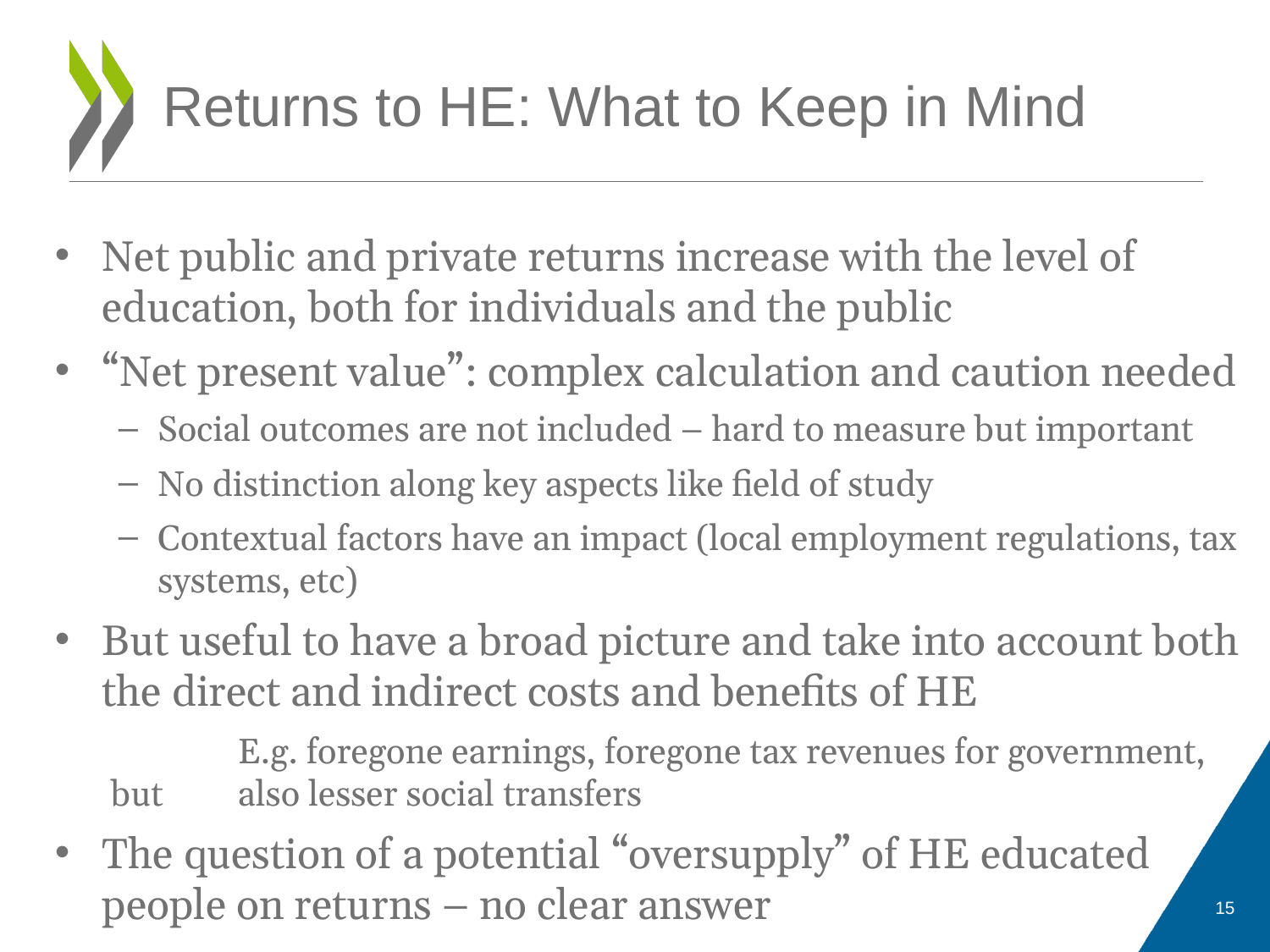

# Returns to HE: What to Keep in Mind
Net public and private returns increase with the level of education, both for individuals and the public
“Net present value”: complex calculation and caution needed
Social outcomes are not included – hard to measure but important
No distinction along key aspects like field of study
Contextual factors have an impact (local employment regulations, tax systems, etc)
But useful to have a broad picture and take into account both the direct and indirect costs and benefits of HE
	E.g. foregone earnings, foregone tax revenues for government, but 	also lesser social transfers
The question of a potential “oversupply” of HE educated people on returns – no clear answer

15